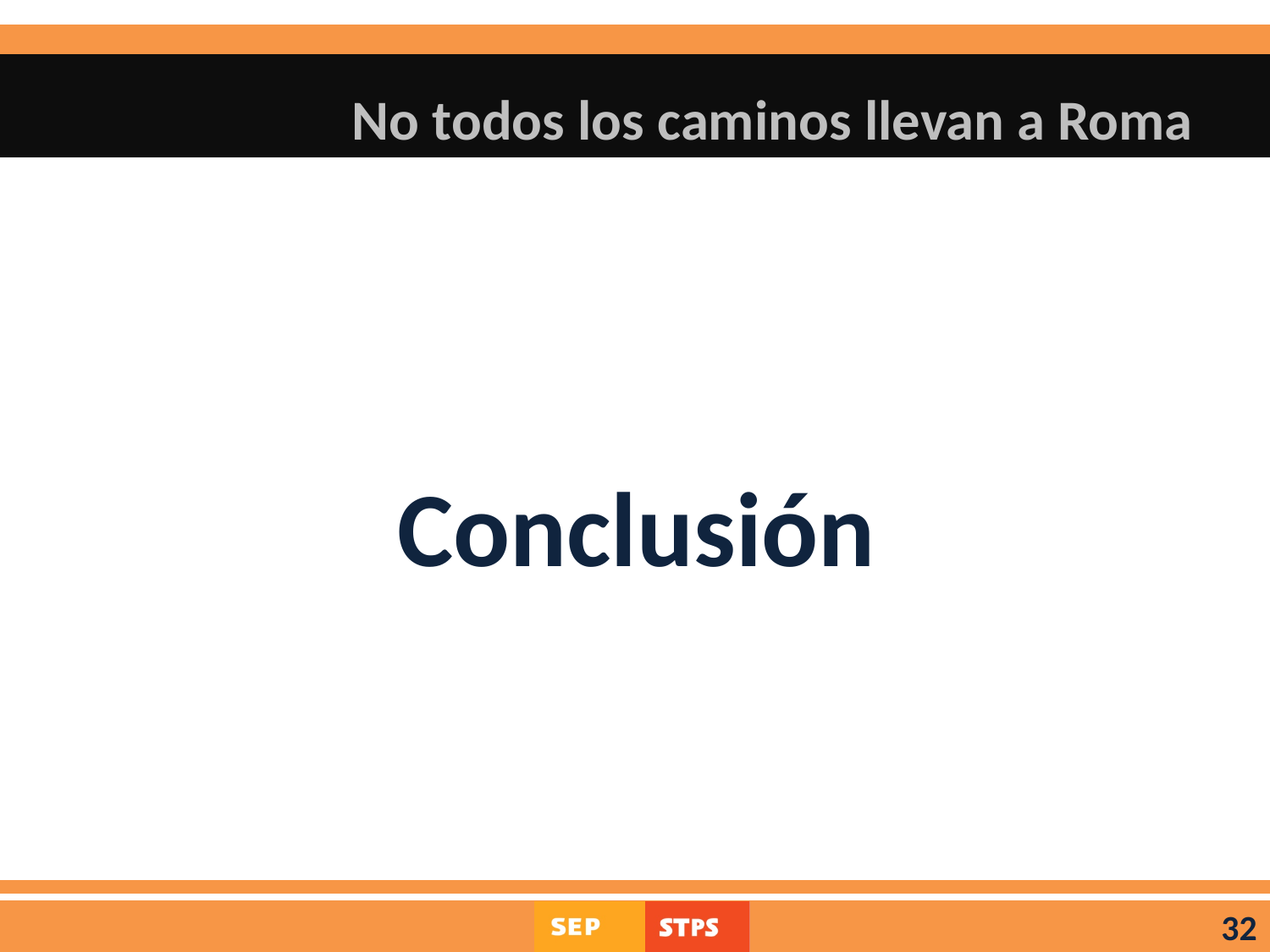

# No todos los caminos llevan a Roma
Conclusión

32